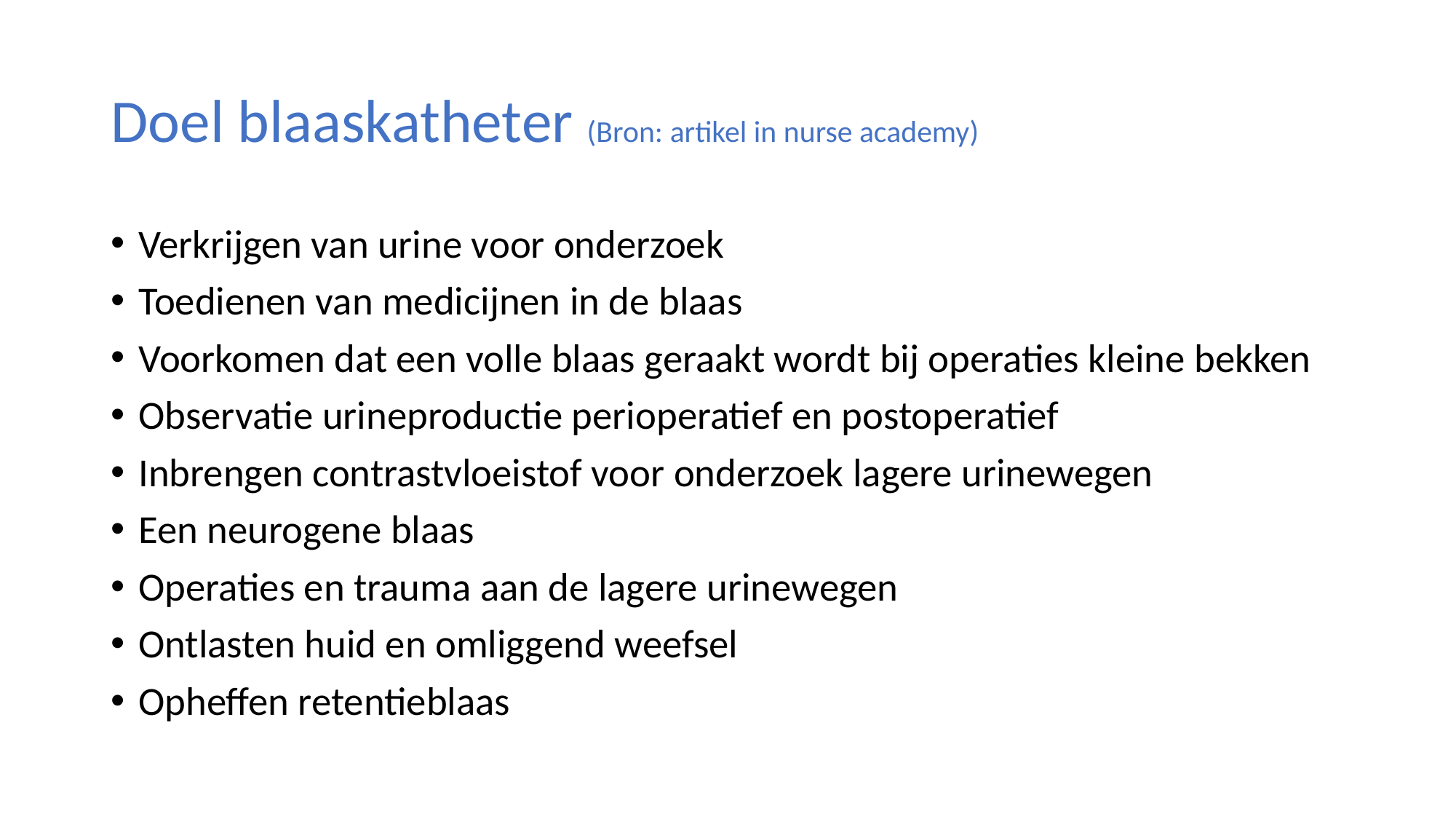

# Doel blaaskatheter (Bron: artikel in nurse academy)
Verkrijgen van urine voor onderzoek
Toedienen van medicijnen in de blaas
Voorkomen dat een volle blaas geraakt wordt bij operaties kleine bekken
Observatie urineproductie perioperatief en postoperatief
Inbrengen contrastvloeistof voor onderzoek lagere urinewegen
Een neurogene blaas
Operaties en trauma aan de lagere urinewegen
Ontlasten huid en omliggend weefsel
Opheffen retentieblaas